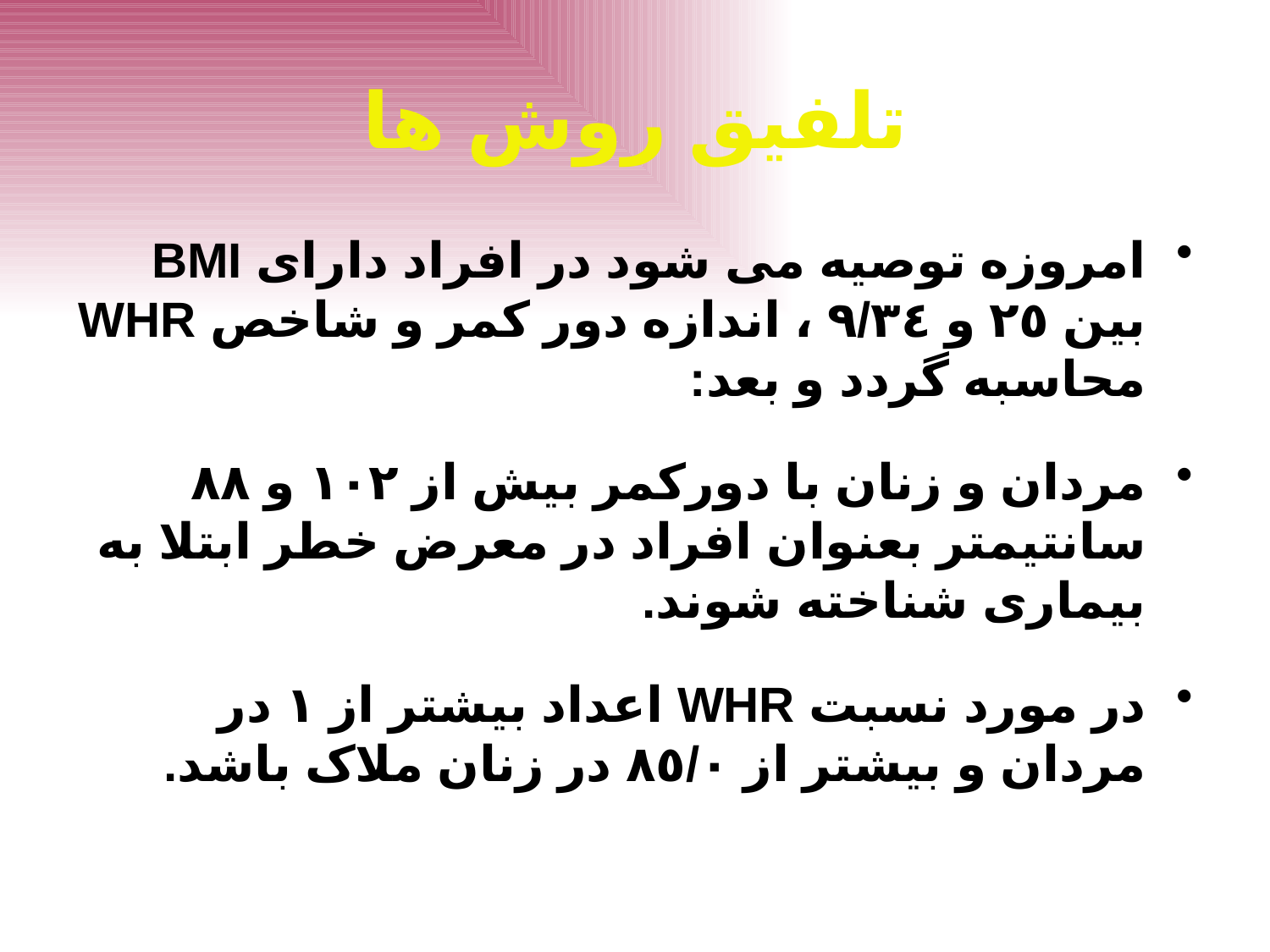

تلفیق روش ها
امروزه توصیه می شود در افراد دارای BMI بین ٢٥ و ٩/٣٤ ، اندازه دور کمر و شاخص WHR محاسبه گردد و بعد:

مردان و زنان با دورکمر بیش از ١٠٢ و ٨٨ سانتیمتر بعنوان افراد در معرض خطر ابتلا به بیماری شناخته شوند.

در مورد نسبت WHR اعداد بیشتر از ١ در مردان و بیشتر از ٨٥/٠ در زنان ملاک باشد.